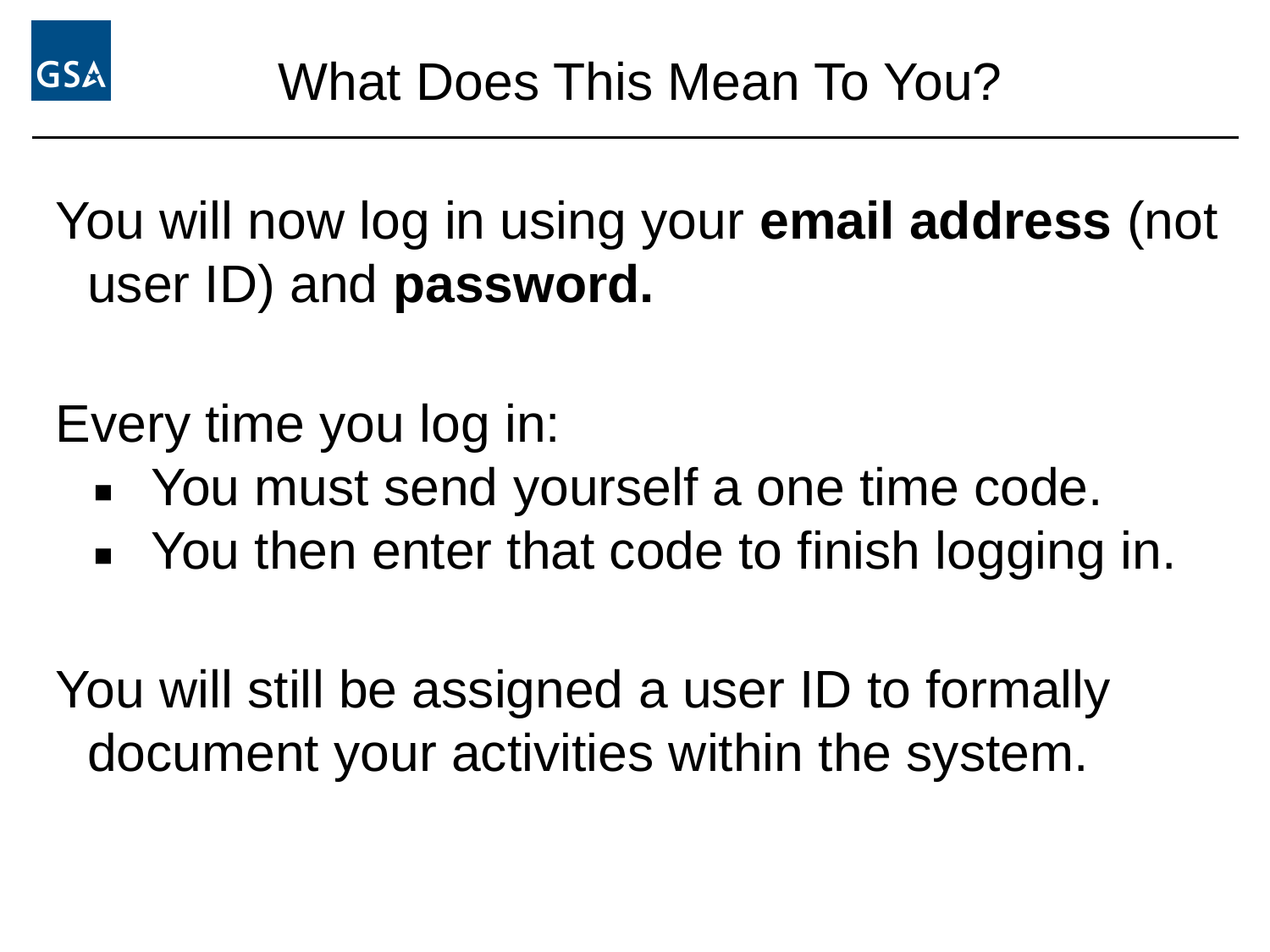

# What Does This Mean To You?
You will now log in using your email address (not user ID) and password.

Every time you log in:
You must send yourself a one time code.
You then enter that code to finish logging in.

You will still be assigned a user ID to formally document your activities within the system.